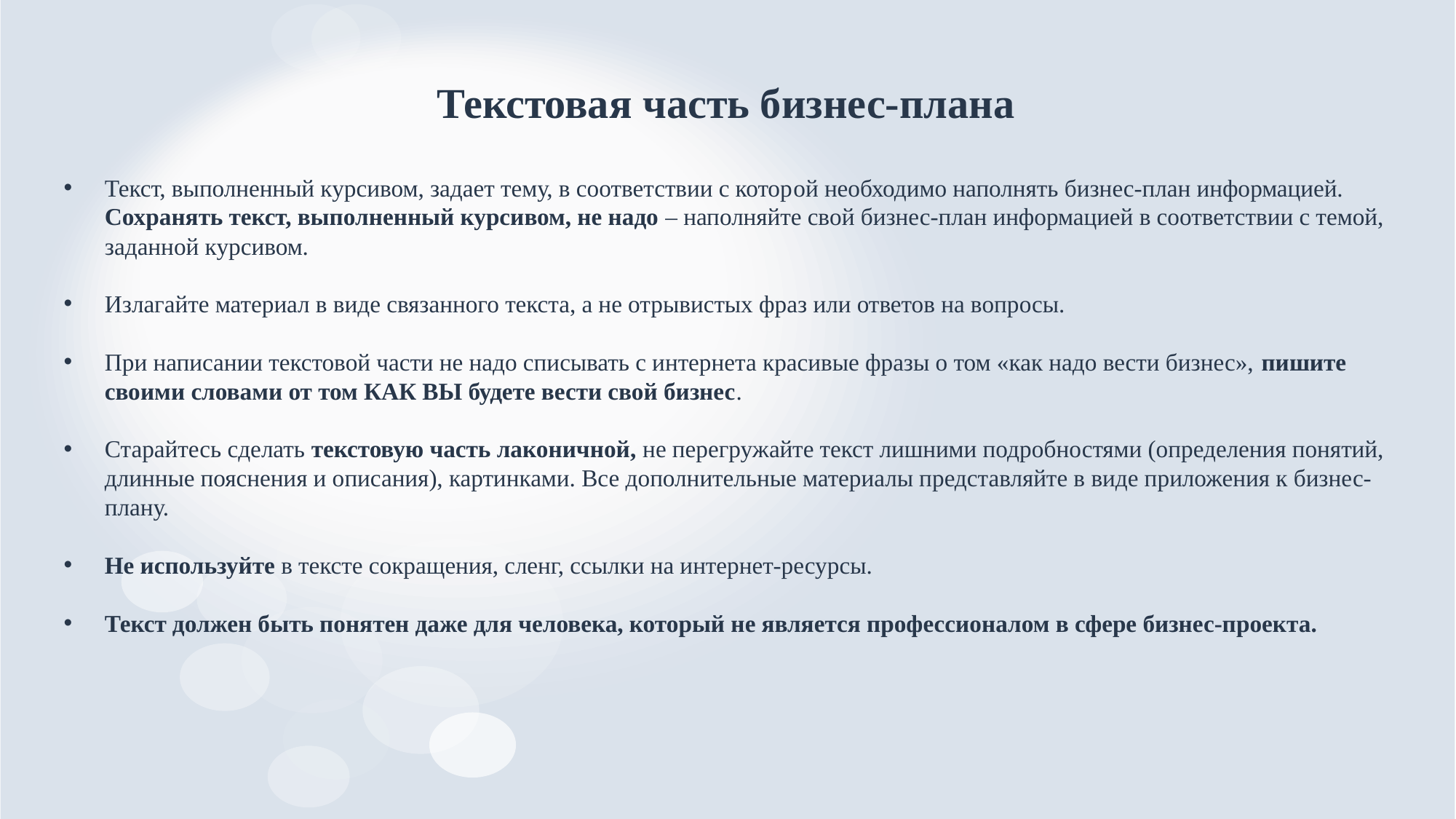

# Текстовая часть бизнес-плана
Текст, выполненный курсивом, задает тему, в соответствии с которой необходимо наполнять бизнес-план информацией. Сохранять текст, выполненный курсивом, не надо – наполняйте свой бизнес-план информацией в соответствии с темой, заданной курсивом.

Излагайте материал в виде связанного текста, а не отрывистых фраз или ответов на вопросы.

При написании текстовой части не надо списывать с интернета красивые фразы о том «как надо вести бизнес», пишите своими словами от том КАК ВЫ будете вести свой бизнес.

Старайтесь сделать текстовую часть лаконичной, не перегружайте текст лишними подробностями (определения понятий, длинные пояснения и описания), картинками. Все дополнительные материалы представляйте в виде приложения к бизнес-плану.

Не используйте в тексте сокращения, сленг, ссылки на интернет-ресурсы.

Текст должен быть понятен даже для человека, который не является профессионалом в сфере бизнес-проекта.